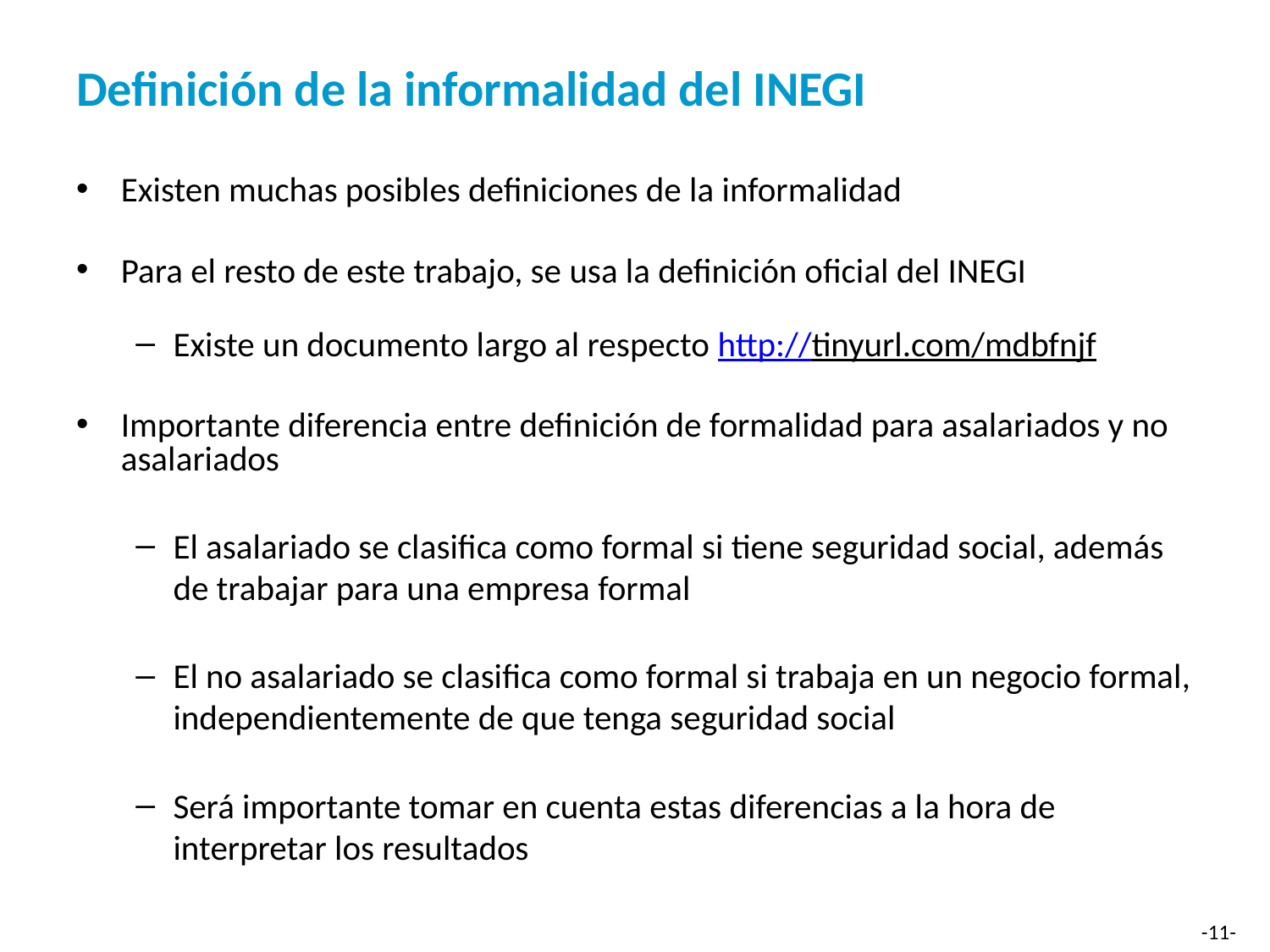

# Definición de la informalidad del INEGI
Existen muchas posibles definiciones de la informalidad

Para el resto de este trabajo, se usa la definición oficial del INEGI

Existe un documento largo al respecto http://tinyurl.com/mdbfnjf

Importante diferencia entre definición de formalidad para asalariados y no asalariados

El asalariado se clasifica como formal si tiene seguridad social, además de trabajar para una empresa formal

El no asalariado se clasifica como formal si trabaja en un negocio formal, independientemente de que tenga seguridad social

Será importante tomar en cuenta estas diferencias a la hora de interpretar los resultados

-11-